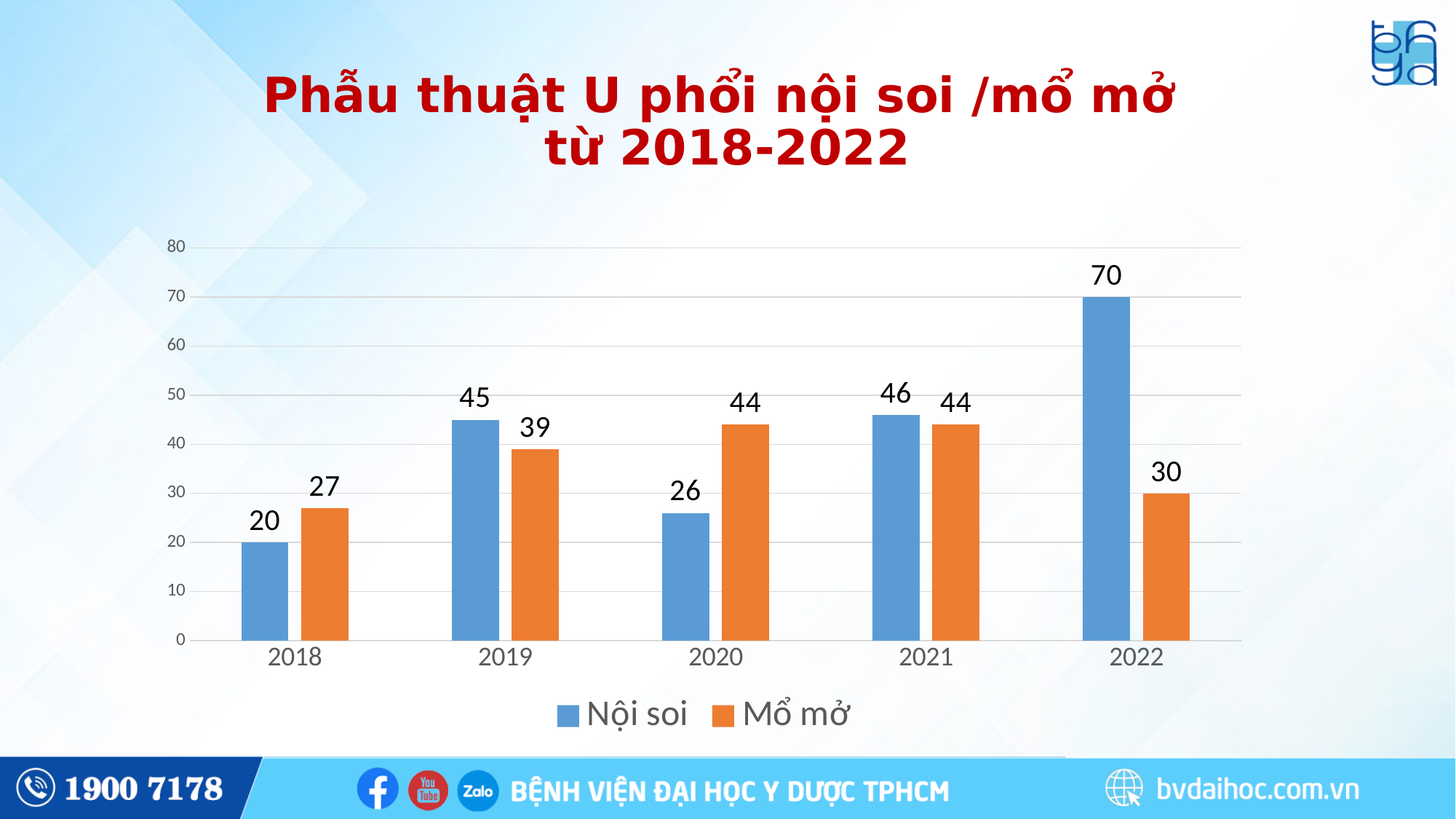

# Phẫu thuật U phổi nội soi /mổ mở từ 2018-2022

### Chart

| Category | Nội soi | Mổ mở |
|---|---|---|
| 2018 | 20.0 | 27.0 |
| 2019 | 45.0 | 39.0 |
| 2020 | 26.0 | 44.0 |
| 2021 | 46.0 | 44.0 |
| 2022 | 70.0 | 30.0 |